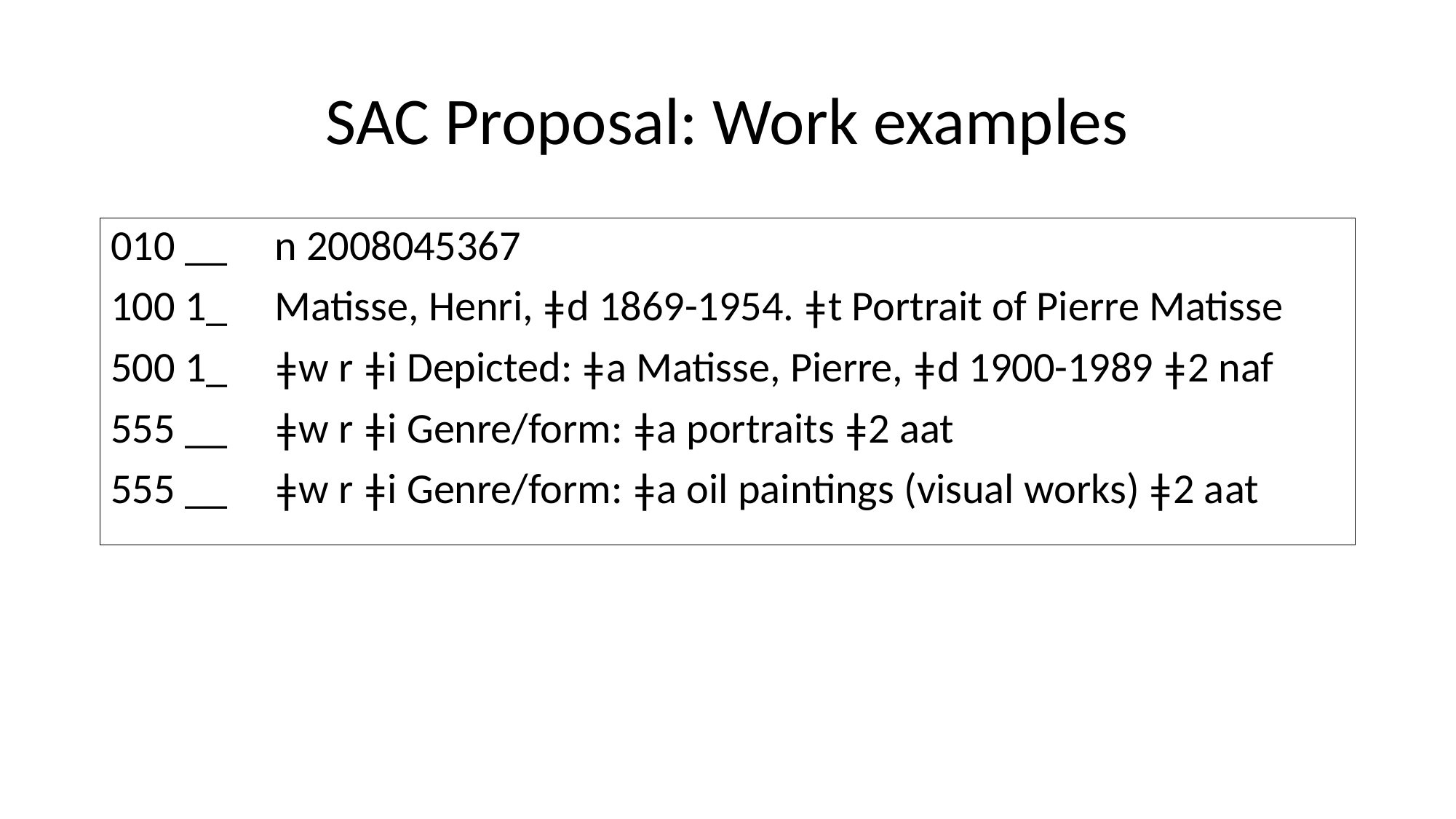

# SAC Proposal: Work examples
010 __ 	n 2008045367
100 1_ 	Matisse, Henri, ǂd 1869-1954. ǂt Portrait of Pierre Matisse
500 1_ 	ǂw r ǂi Depicted: ǂa Matisse, Pierre, ǂd 1900-1989 ǂ2 naf
555 __ 	ǂw r ǂi Genre/form: ǂa portraits ǂ2 aat
555 __ 	ǂw r ǂi Genre/form: ǂa oil paintings (visual works) ǂ2 aat